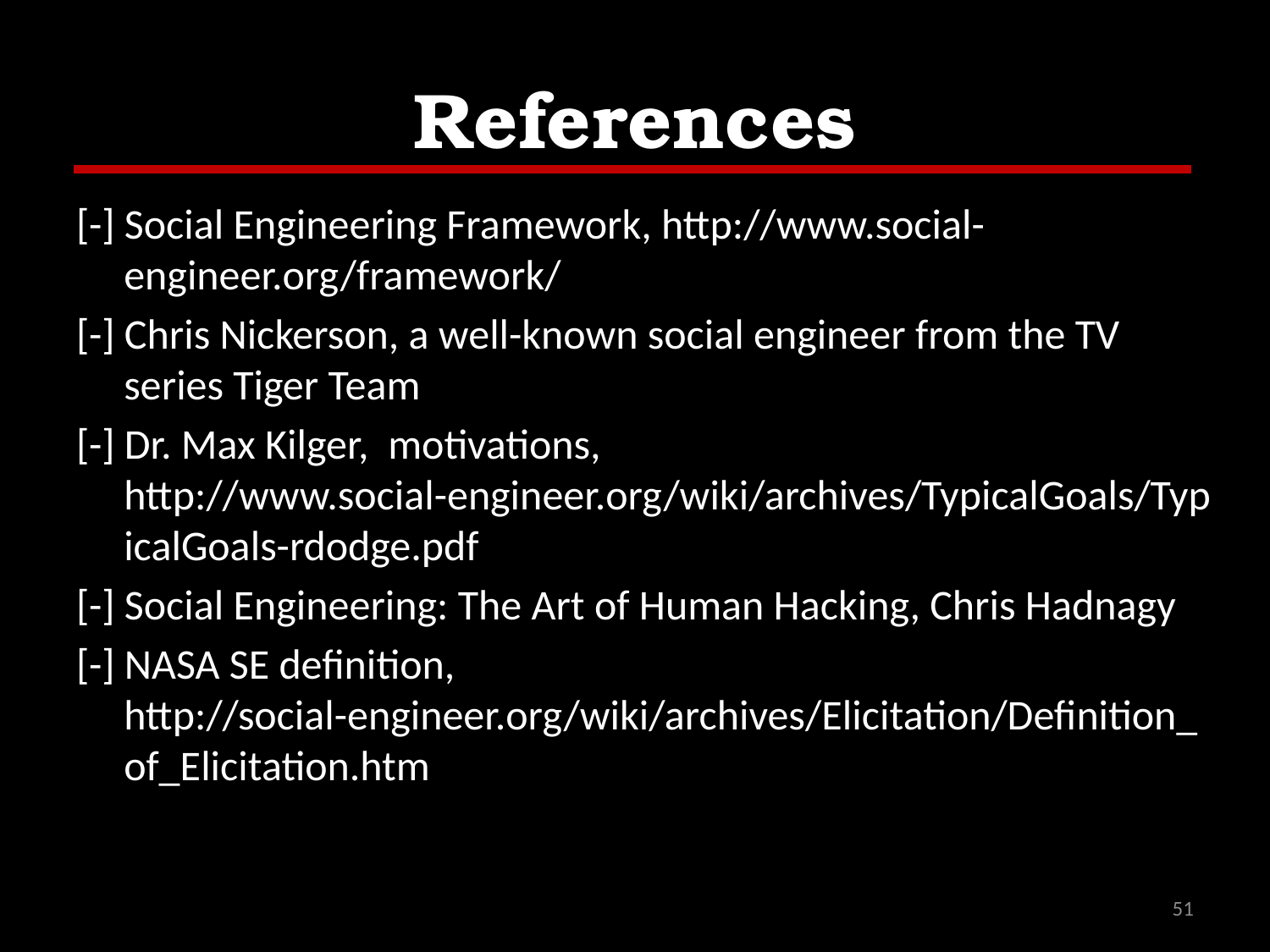

# References
[-] Social Engineering Framework, http://www.social-engineer.org/framework/
[-] Chris Nickerson, a well-known social engineer from the TV series Tiger Team
[-] Dr. Max Kilger,  motivations, http://www.social-engineer.org/wiki/archives/TypicalGoals/TypicalGoals-rdodge.pdf
[-] Social Engineering: The Art of Human Hacking, Chris Hadnagy
[-] NASA SE definition, http://social-engineer.org/wiki/archives/Elicitation/Definition_of_Elicitation.htm
51